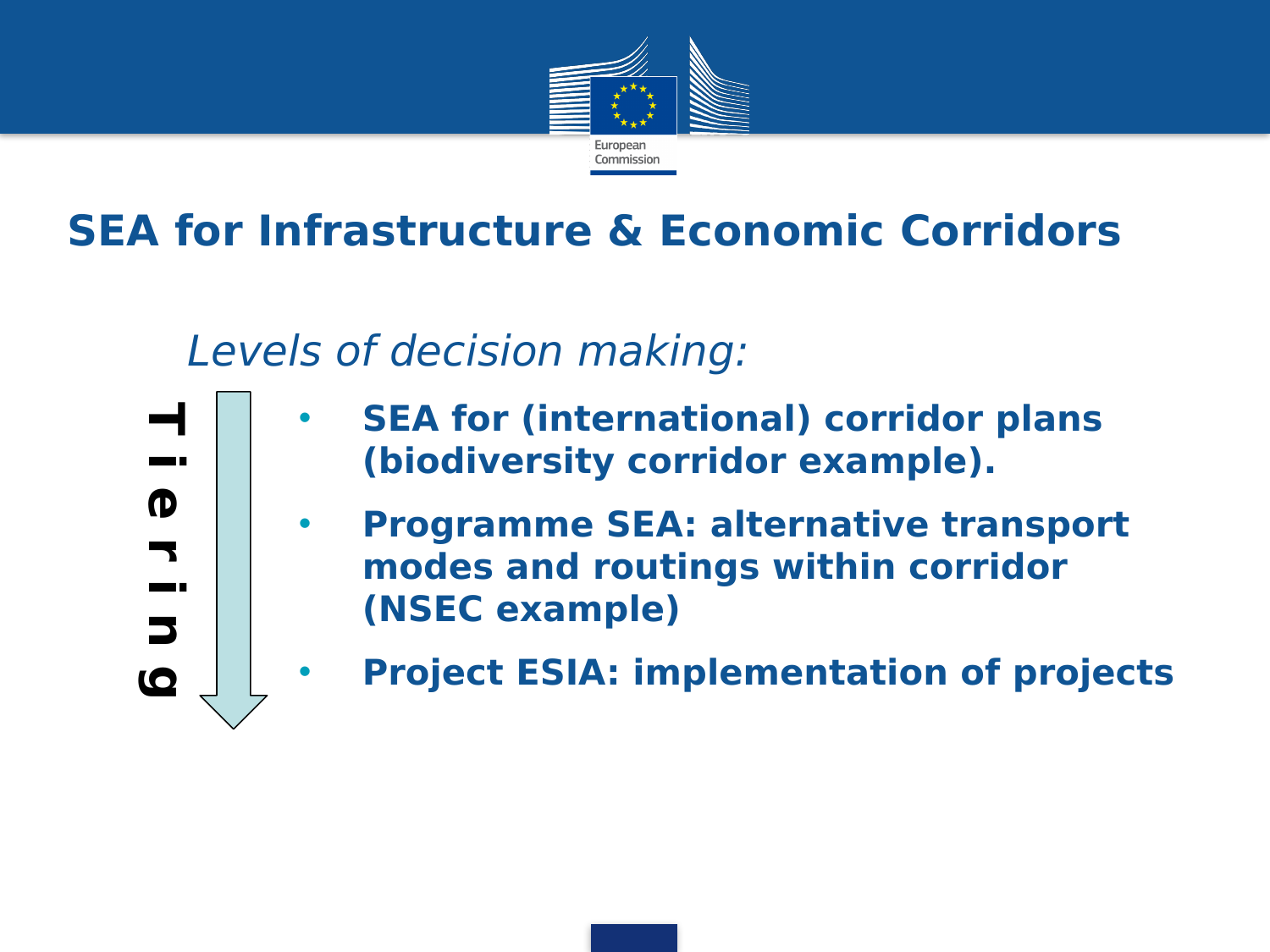

# SEA for Infrastructure & Economic Corridors
Levels of decision making:
SEA for (international) corridor plans (biodiversity corridor example).
Programme SEA: alternative transport modes and routings within corridor (NSEC example)
Project ESIA: implementation of projects

T i e r i n g